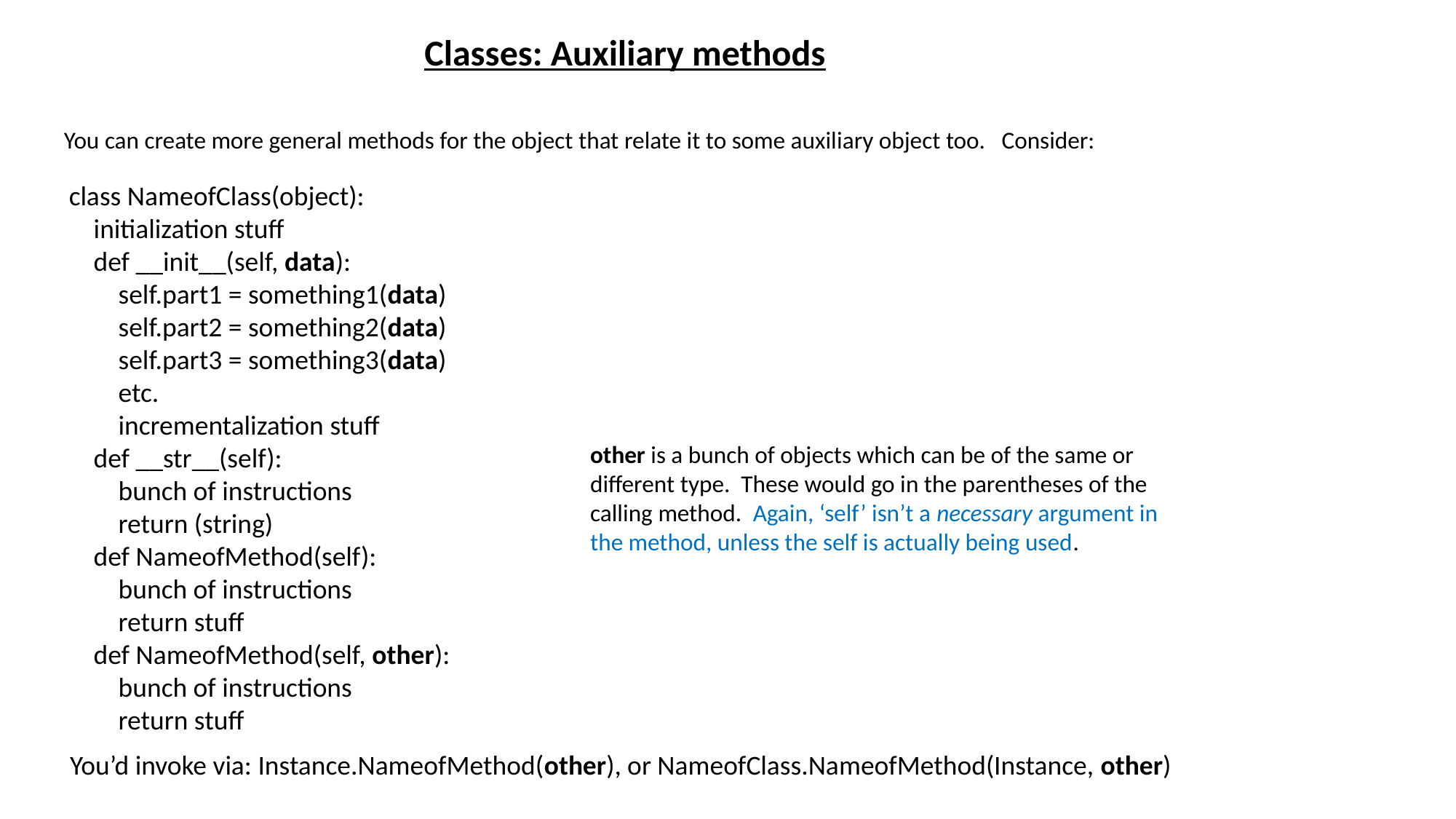

Classes: Auxiliary methods
You can create more general methods for the object that relate it to some auxiliary object too.   Consider:
class NameofClass(object):
    initialization stuff
    def __init__(self, data):
        self.part1 = something1(data)
        self.part2 = something2(data)
        self.part3 = something3(data)
        etc.
        incrementalization stuff
    def __str__(self):
        bunch of instructions
        return (string)
    def NameofMethod(self):
        bunch of instructions
        return stuff
    def NameofMethod(self, other):
        bunch of instructions
        return stuff
other is a bunch of objects which can be of the same or different type.  These would go in the parentheses of the calling method.  Again, ‘self’ isn’t a necessary argument in the method, unless the self is actually being used.
You’d invoke via: Instance.NameofMethod(other), or NameofClass.NameofMethod(Instance, other)